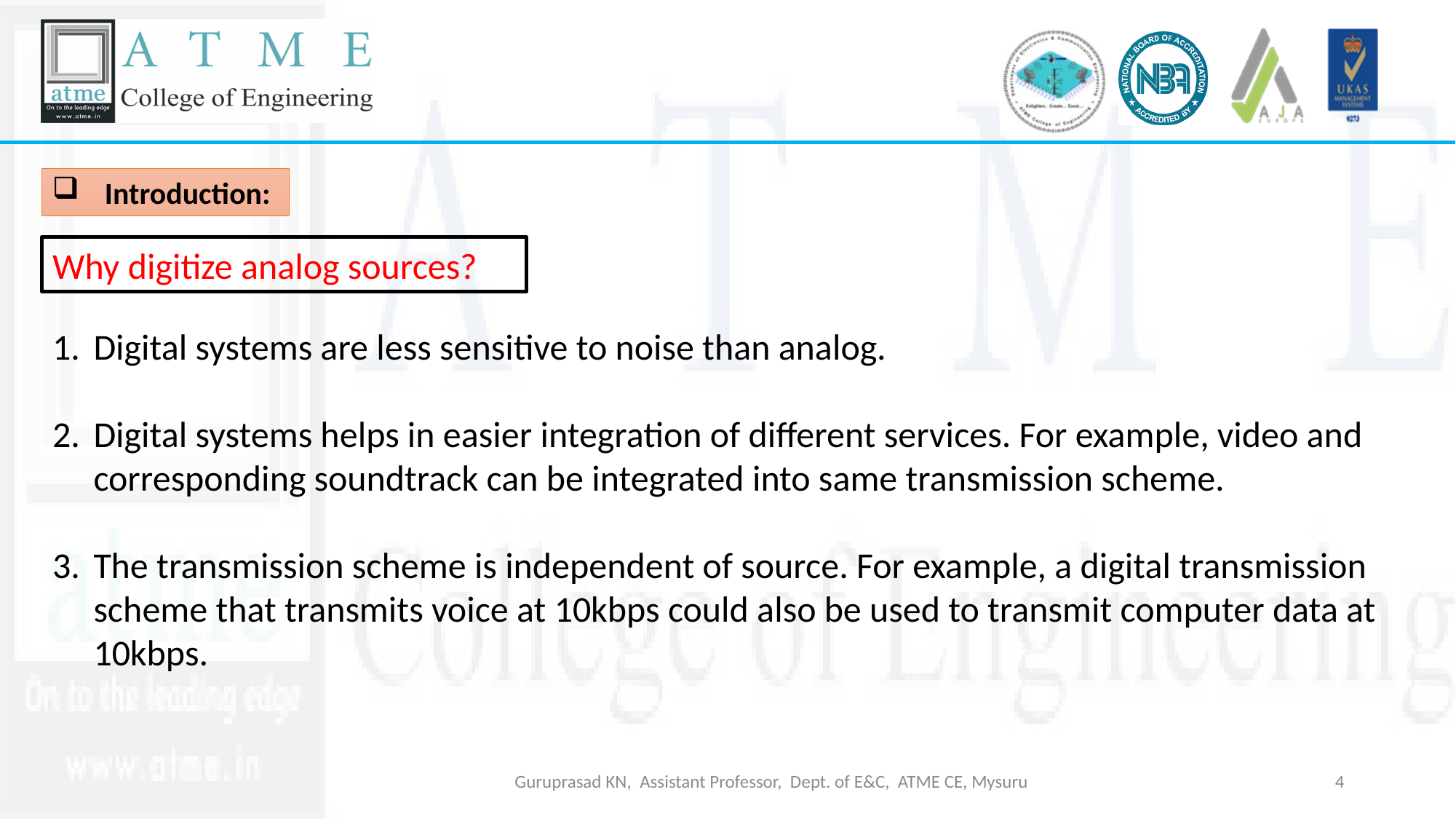

Introduction:
Why digitize analog sources?
Digital systems are less sensitive to noise than analog.

Digital systems helps in easier integration of different services. For example, video and corresponding soundtrack can be integrated into same transmission scheme.

The transmission scheme is independent of source. For example, a digital transmission scheme that transmits voice at 10kbps could also be used to transmit computer data at 10kbps.
Guruprasad KN,  Assistant Professor,  Dept. of E&C,  ATME CE, Mysuru
4